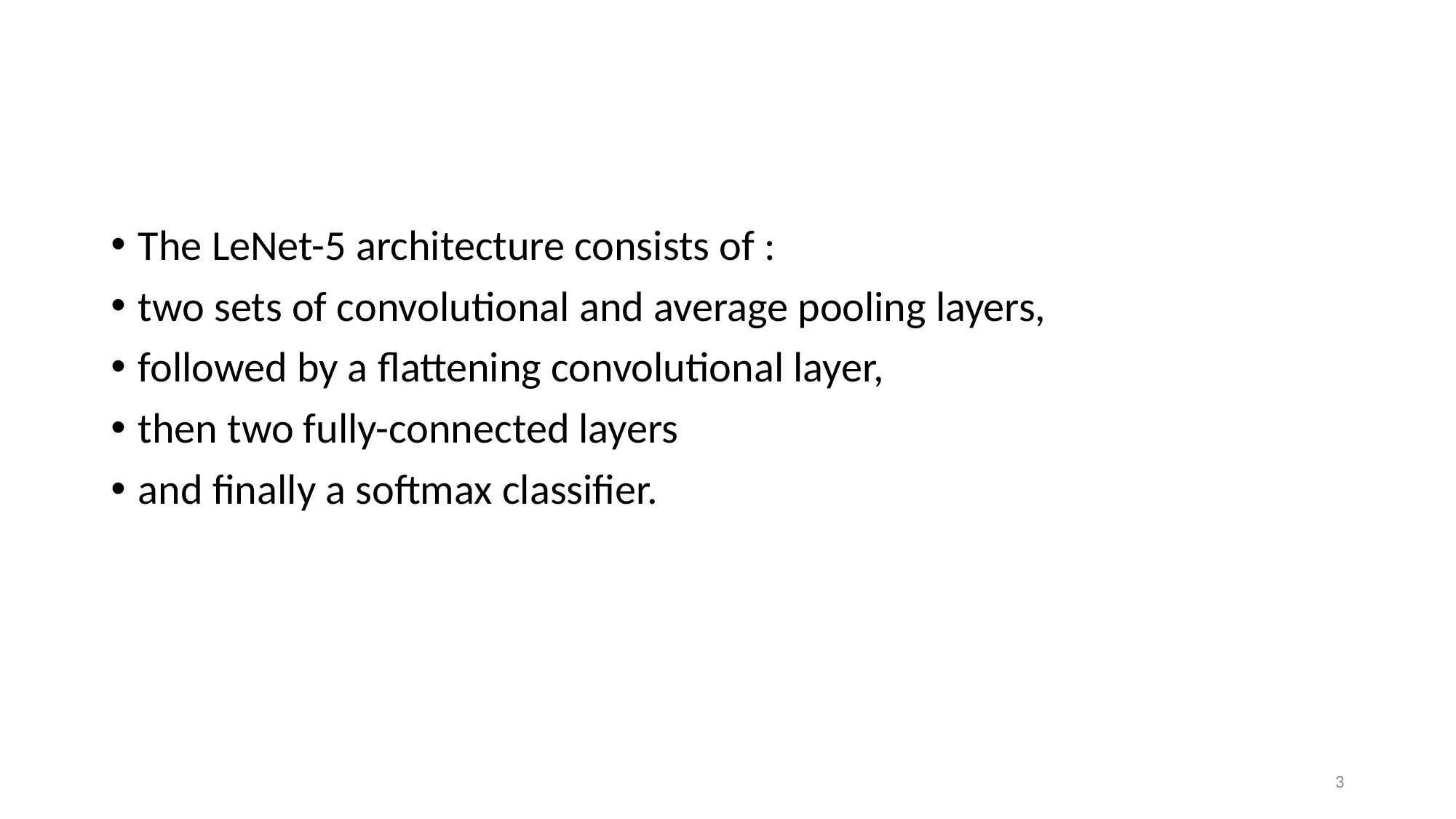

#
The LeNet-5 architecture consists of :
two sets of convolutional and average pooling layers,
followed by a flattening convolutional layer,
then two fully-connected layers
and finally a softmax classifier.
3